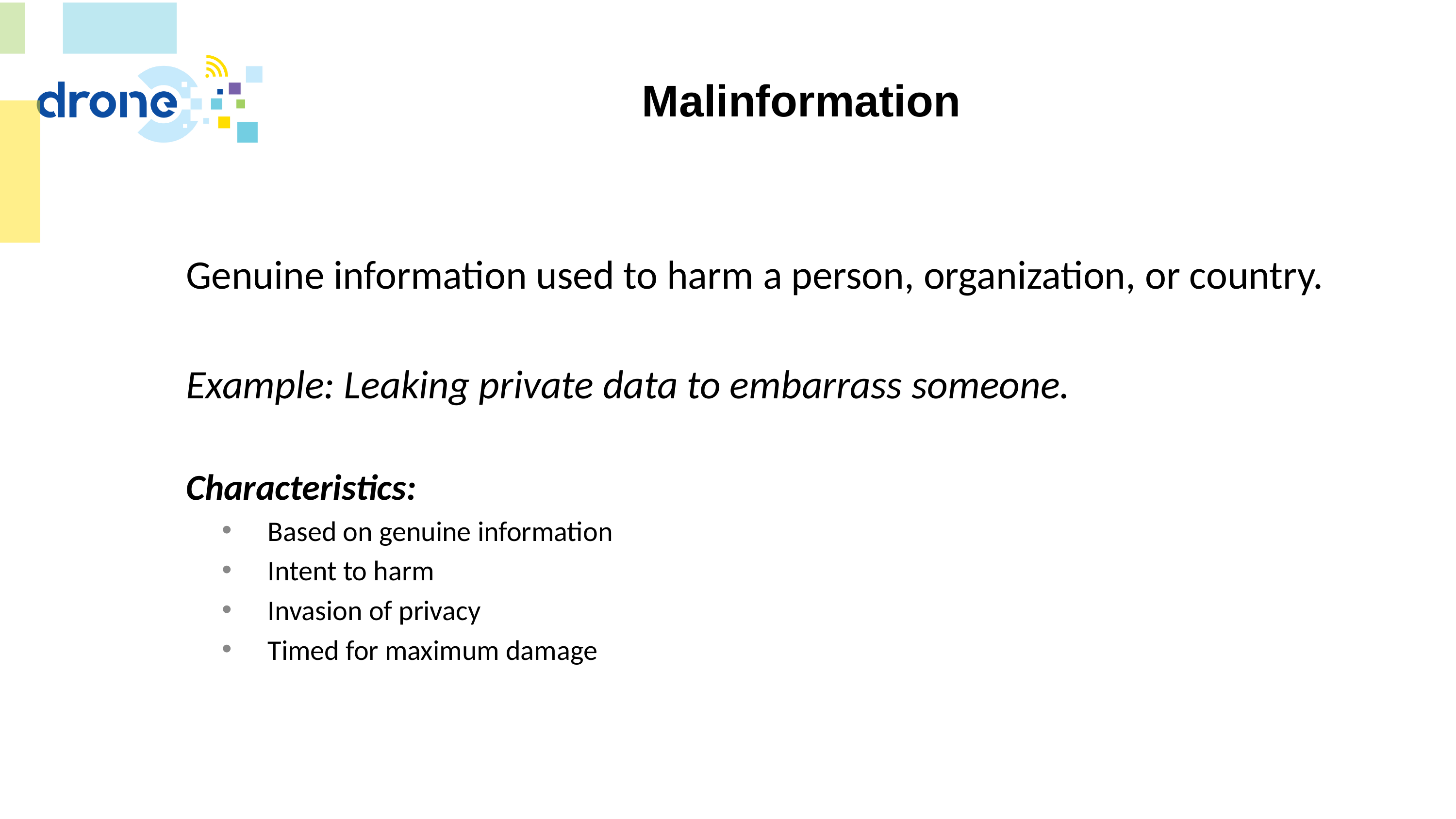

# Malinformation

Genuine information used to harm a person, organization, or country.

Example: Leaking private data to embarrass someone.

Characteristics:
Based on genuine information
Intent to harm
Invasion of privacy
Timed for maximum damage